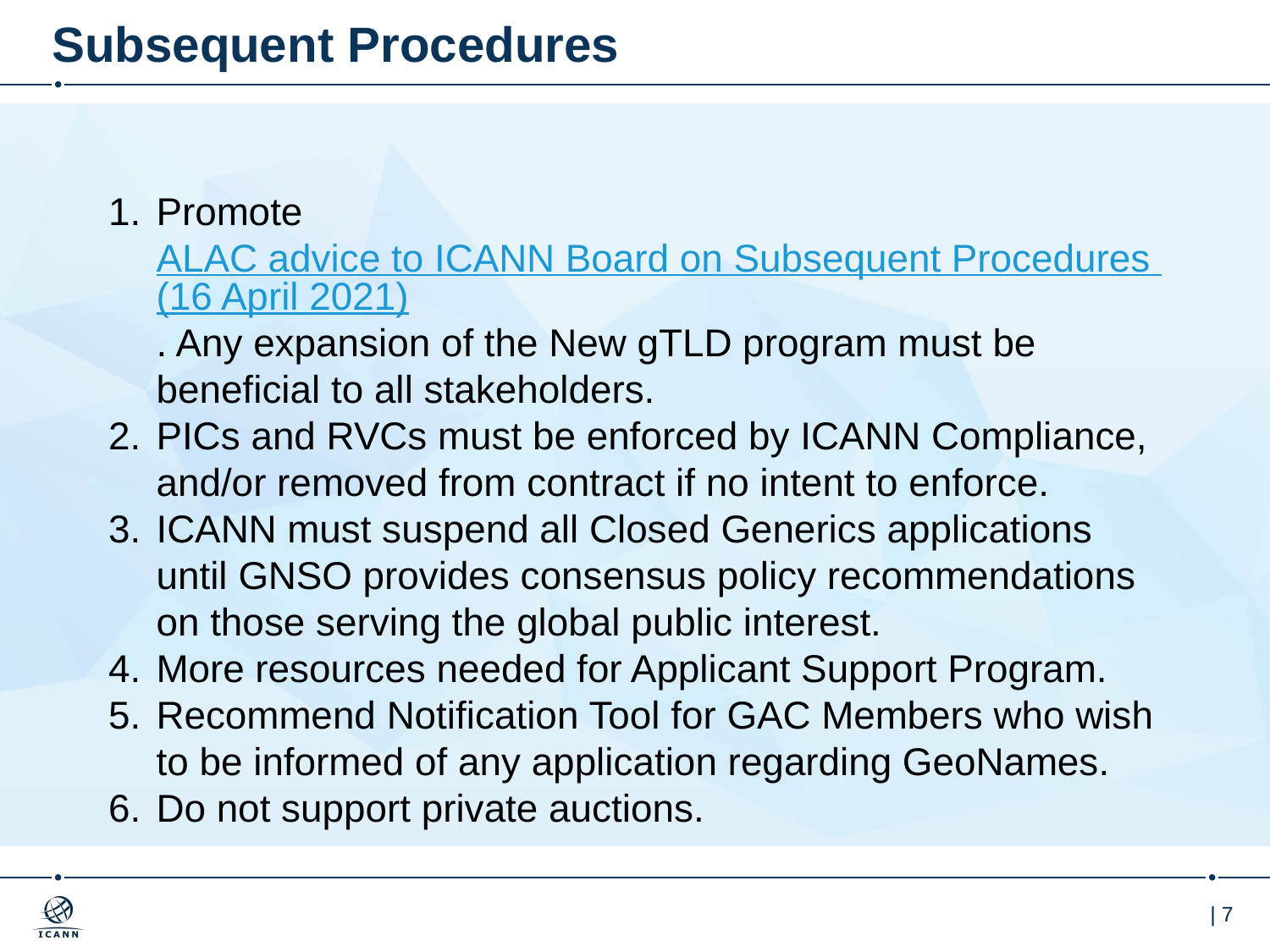

# Subsequent Procedures
Promote ALAC advice to ICANN Board on Subsequent Procedures (16 April 2021). Any expansion of the New gTLD program must be beneficial to all stakeholders.
PICs and RVCs must be enforced by ICANN Compliance, and/or removed from contract if no intent to enforce.
ICANN must suspend all Closed Generics applications until GNSO provides consensus policy recommendations on those serving the global public interest.
More resources needed for Applicant Support Program.
Recommend Notification Tool for GAC Members who wish to be informed of any application regarding GeoNames.
Do not support private auctions.